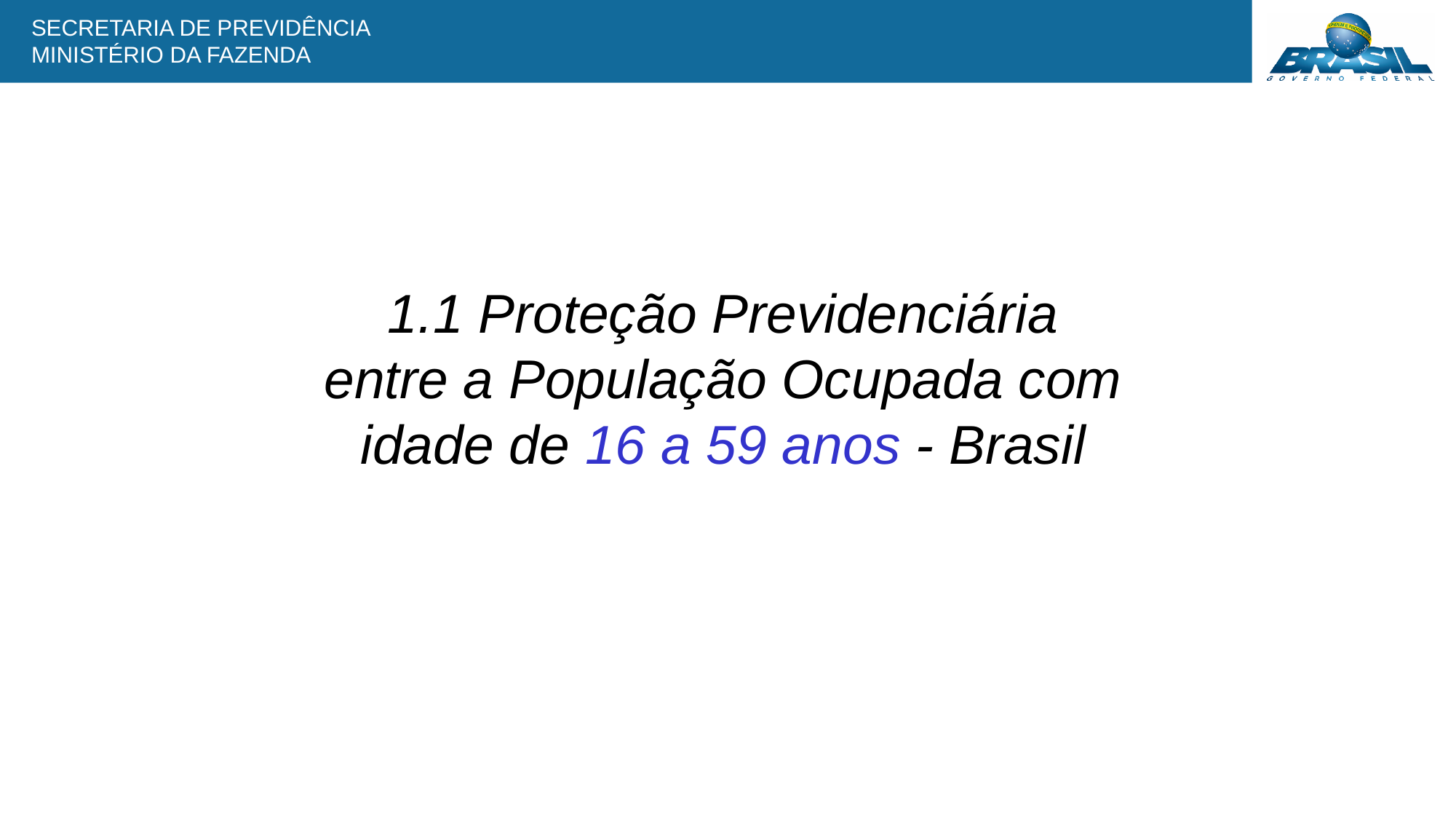

1.1 Proteção Previdenciária entre a População Ocupada com idade de 16 a 59 anos - Brasil